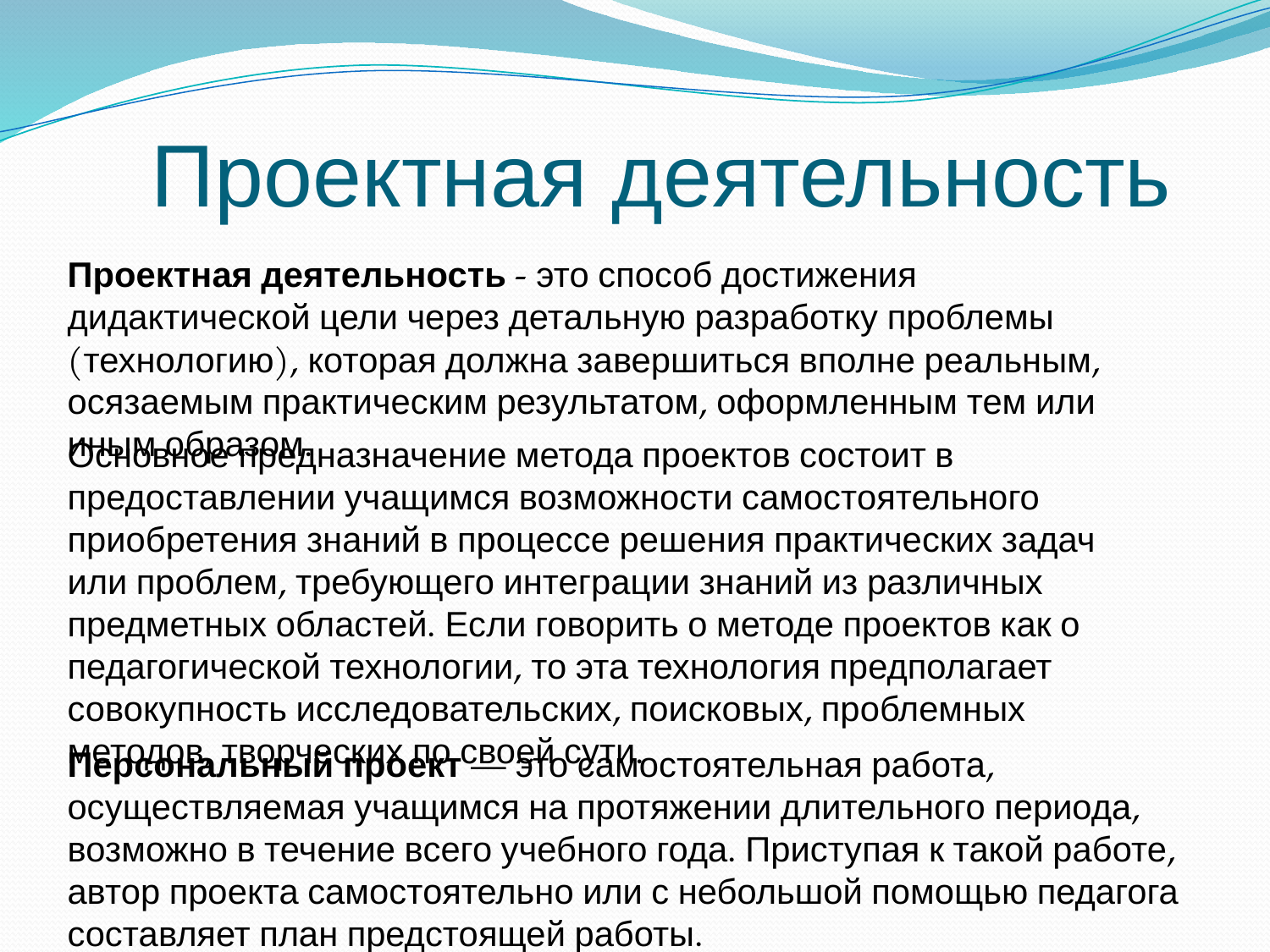

# Проектная деятельность
Проектная деятельность - это способ достижения дидактической цели через детальную разработку проблемы (технологию), которая должна завершиться вполне реальным, осязаемым практическим результатом, оформленным тем или иным образом.
Основное предназначение метода проектов состоит в предоставлении учащимся возможности самостоятельного приобретения знаний в процессе решения практических задач или проблем, требующего интеграции знаний из различных предметных областей. Если говорить о методе проектов как о педагогической технологии, то эта технология предполагает совокупность исследовательских, поисковых, проблемных методов, творческих по своей сути.

Персональный проект — это самостоятельная работа, осуществляемая учащимся на протяжении длительного периода, возможно в течение всего учебного года. Приступая к такой работе, автор проекта самостоятельно или с небольшой помощью педагога составляет план предстоящей работы.